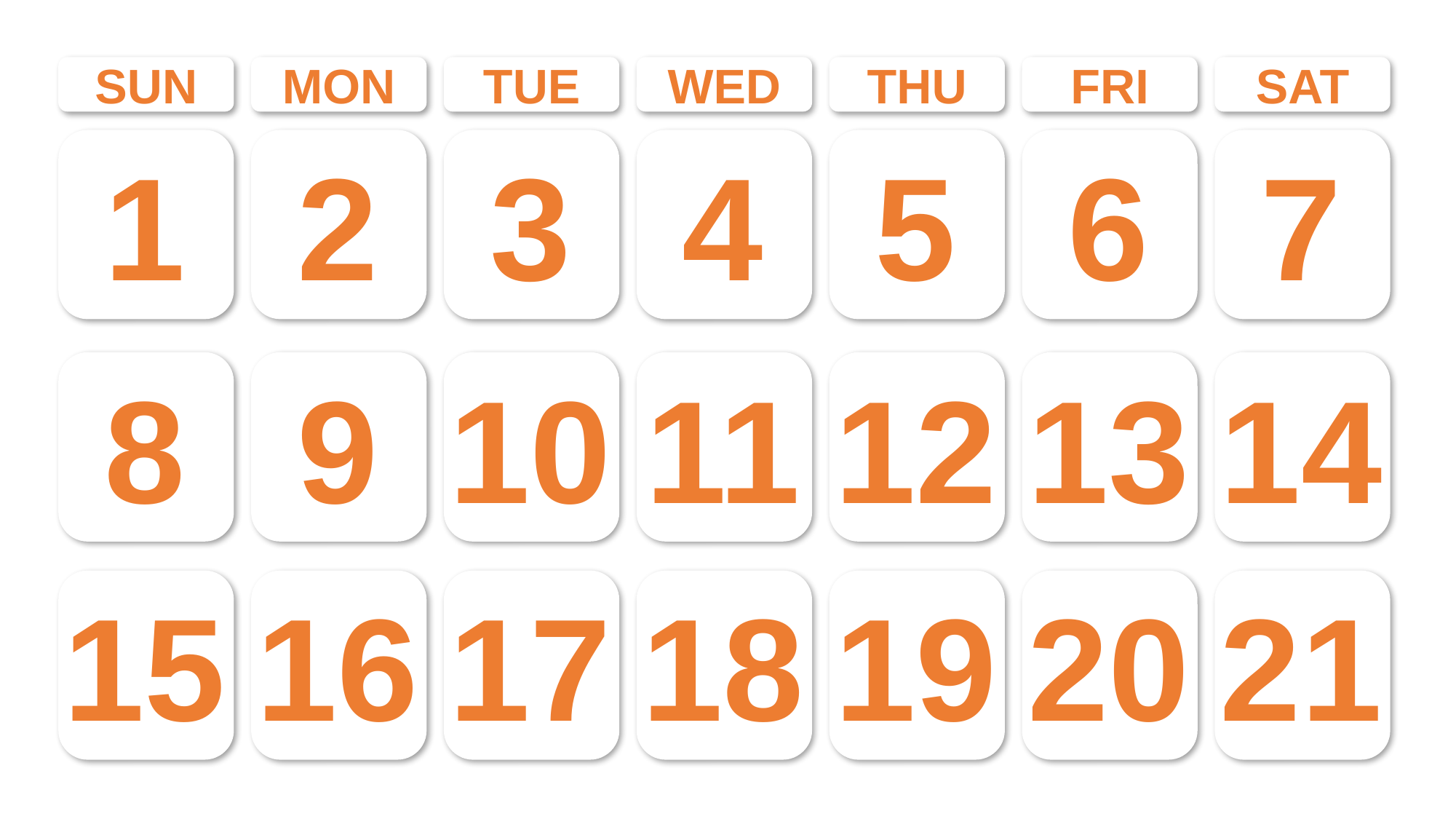

SUN
MON
TUE
WED
THU
FRI
SAT

1
2
3
4
5
6
7

8
9
10
11
12
13
14

15
16
17
18
19
20
21